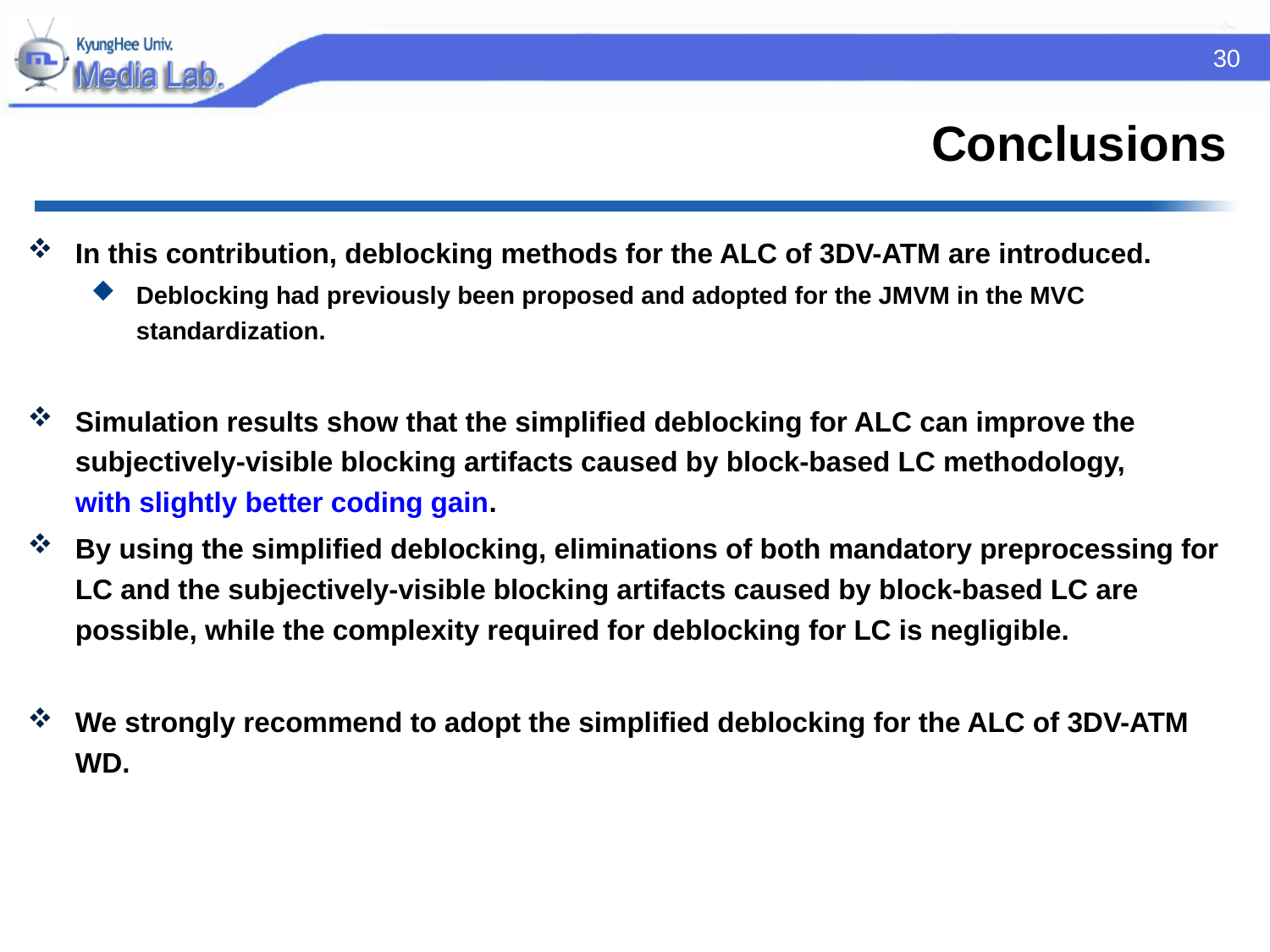

30
# Conclusions
In this contribution, deblocking methods for the ALC of 3DV-ATM are introduced.
Deblocking had previously been proposed and adopted for the JMVM in the MVC standardization.

Simulation results show that the simplified deblocking for ALC can improve the subjectively-visible blocking artifacts caused by block-based LC methodology,
with slightly better coding gain.
By using the simplified deblocking, eliminations of both mandatory preprocessing for LC and the subjectively-visible blocking artifacts caused by block-based LC are possible, while the complexity required for deblocking for LC is negligible.

We strongly recommend to adopt the simplified deblocking for the ALC of 3DV-ATM WD.